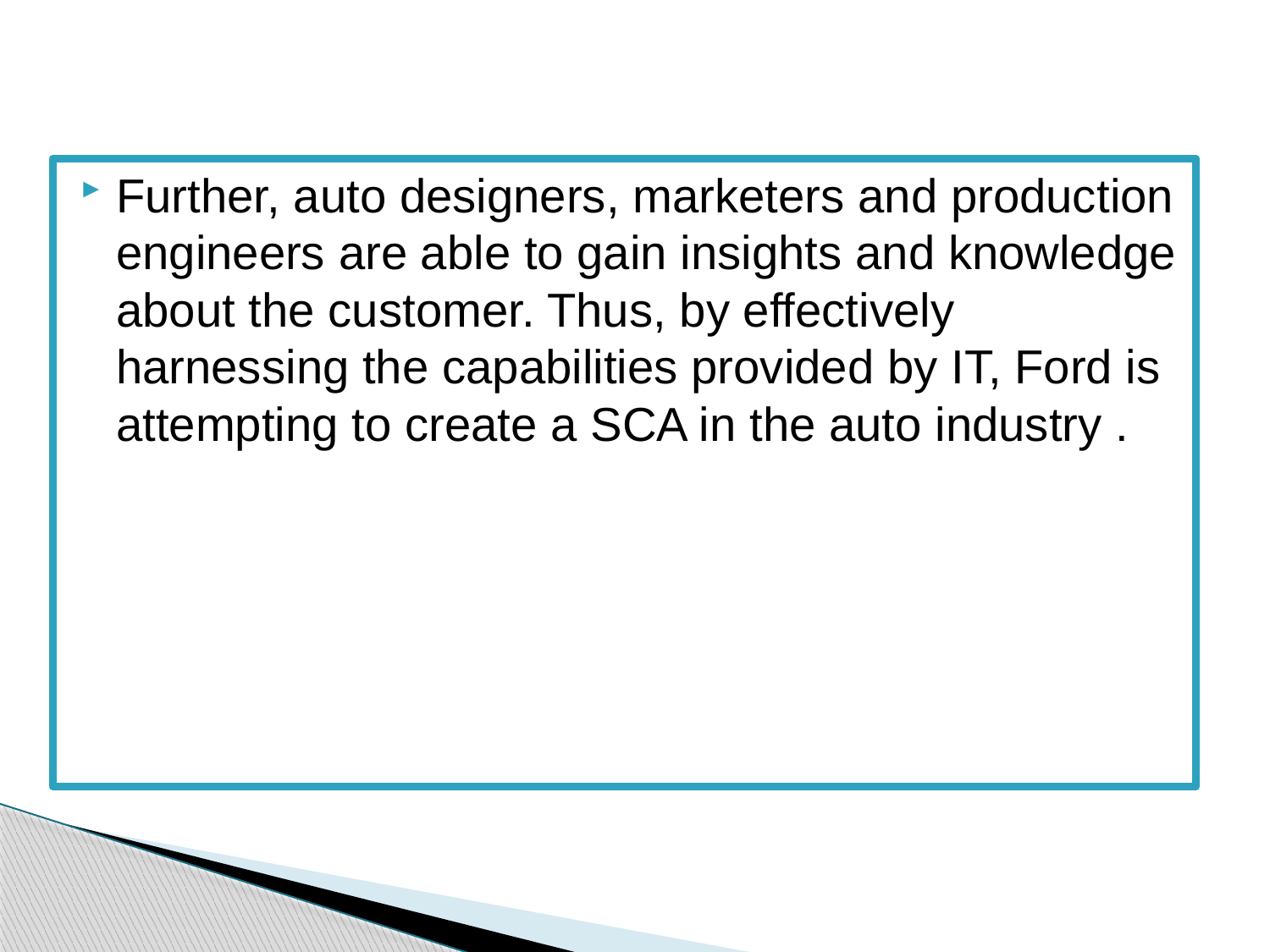

Further, auto designers, marketers and production engineers are able to gain insights and knowledge about the customer. Thus, by effectively harnessing the capabilities provided by IT, Ford is attempting to create a SCA in the auto industry .